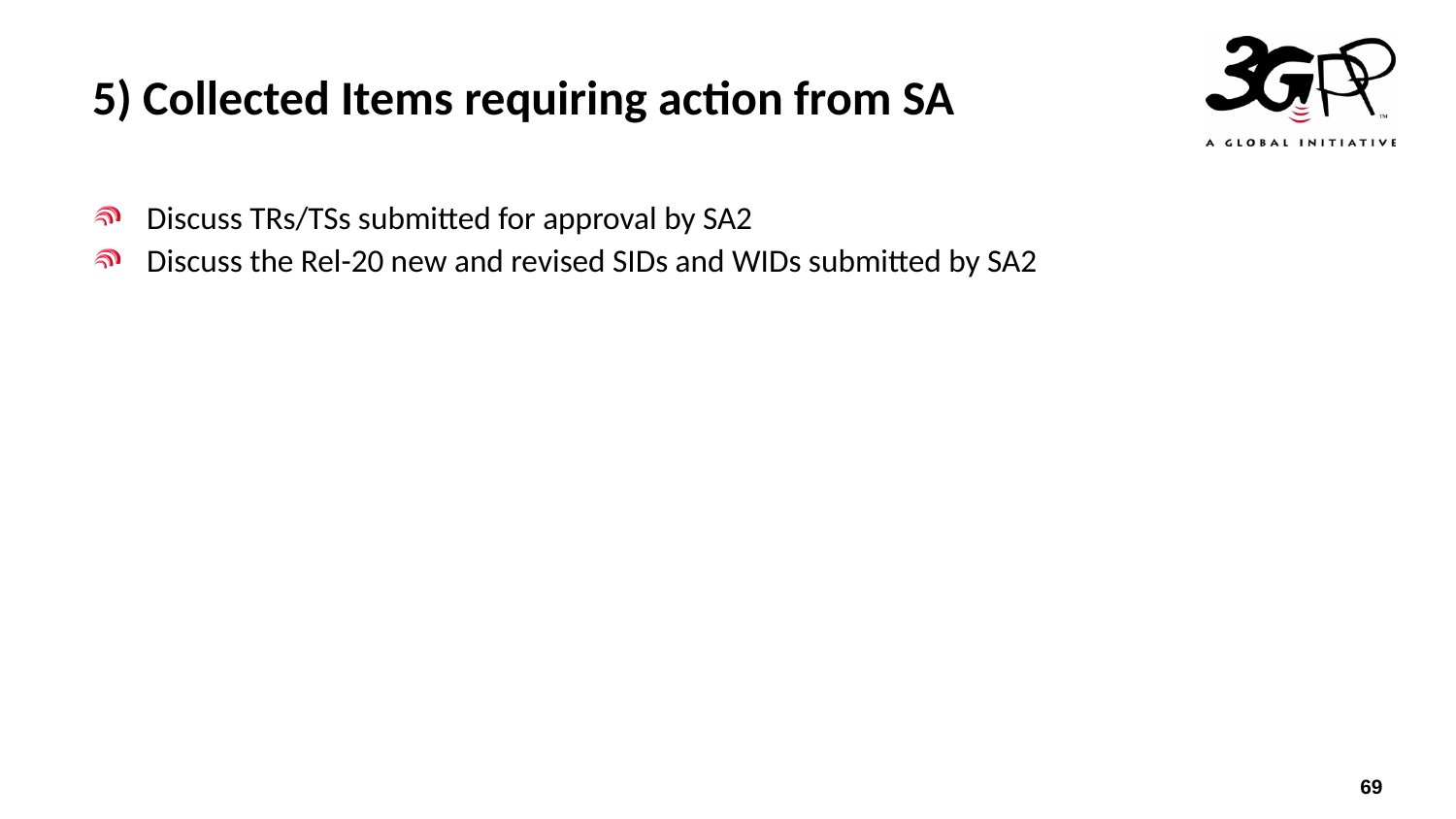

# 5) Collected Items requiring action from SA
Discuss TRs/TSs submitted for approval by SA2
Discuss the Rel-20 new and revised SIDs and WIDs submitted by SA2